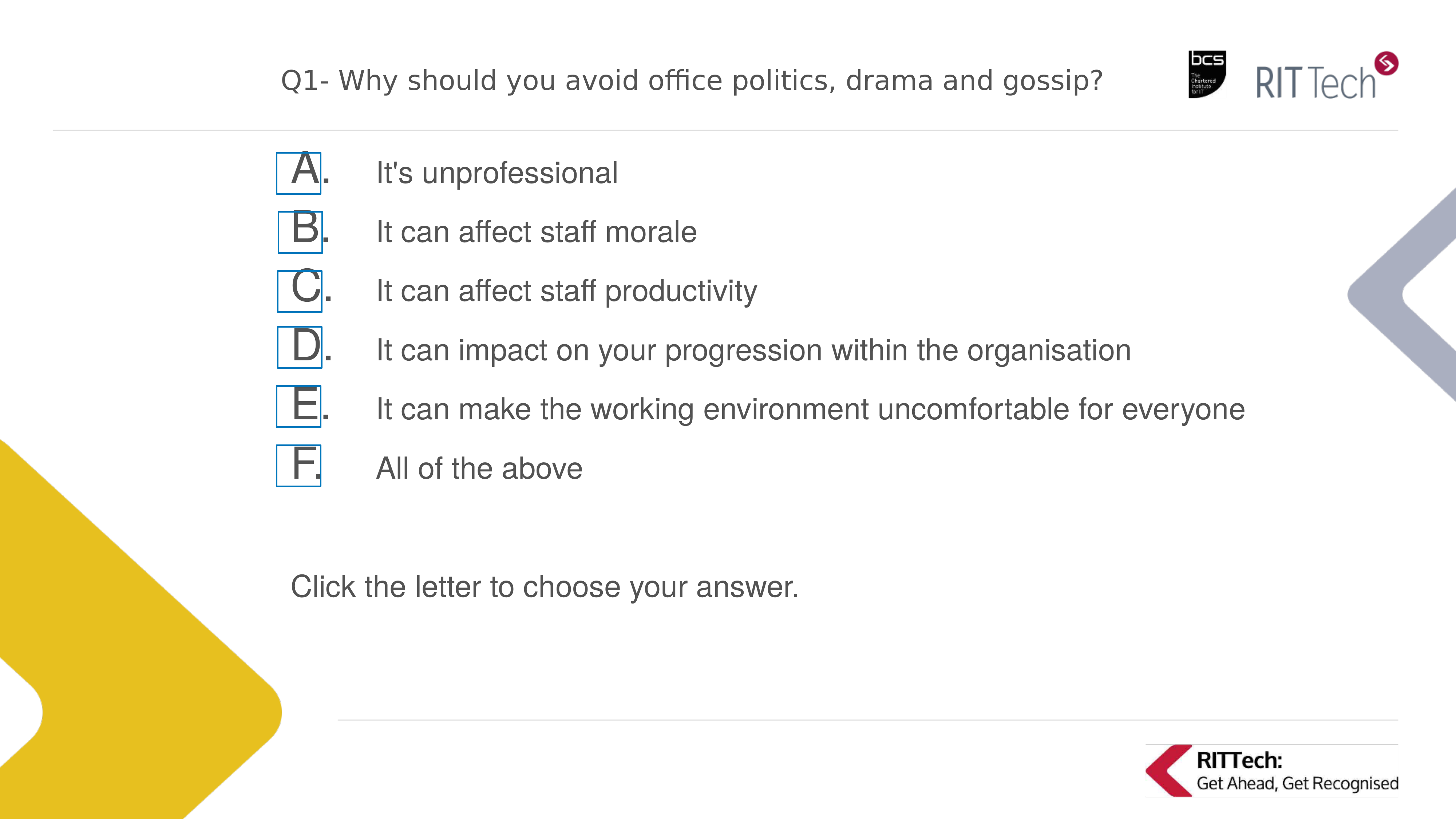

# Q1- Why should you avoid office politics, drama and gossip?

It's unprofessional
It can affect staff morale
It can affect staff productivity
It can impact on your progression within the organisation
It can make the working environment uncomfortable for everyone
All of the above

Click the letter to choose your answer.